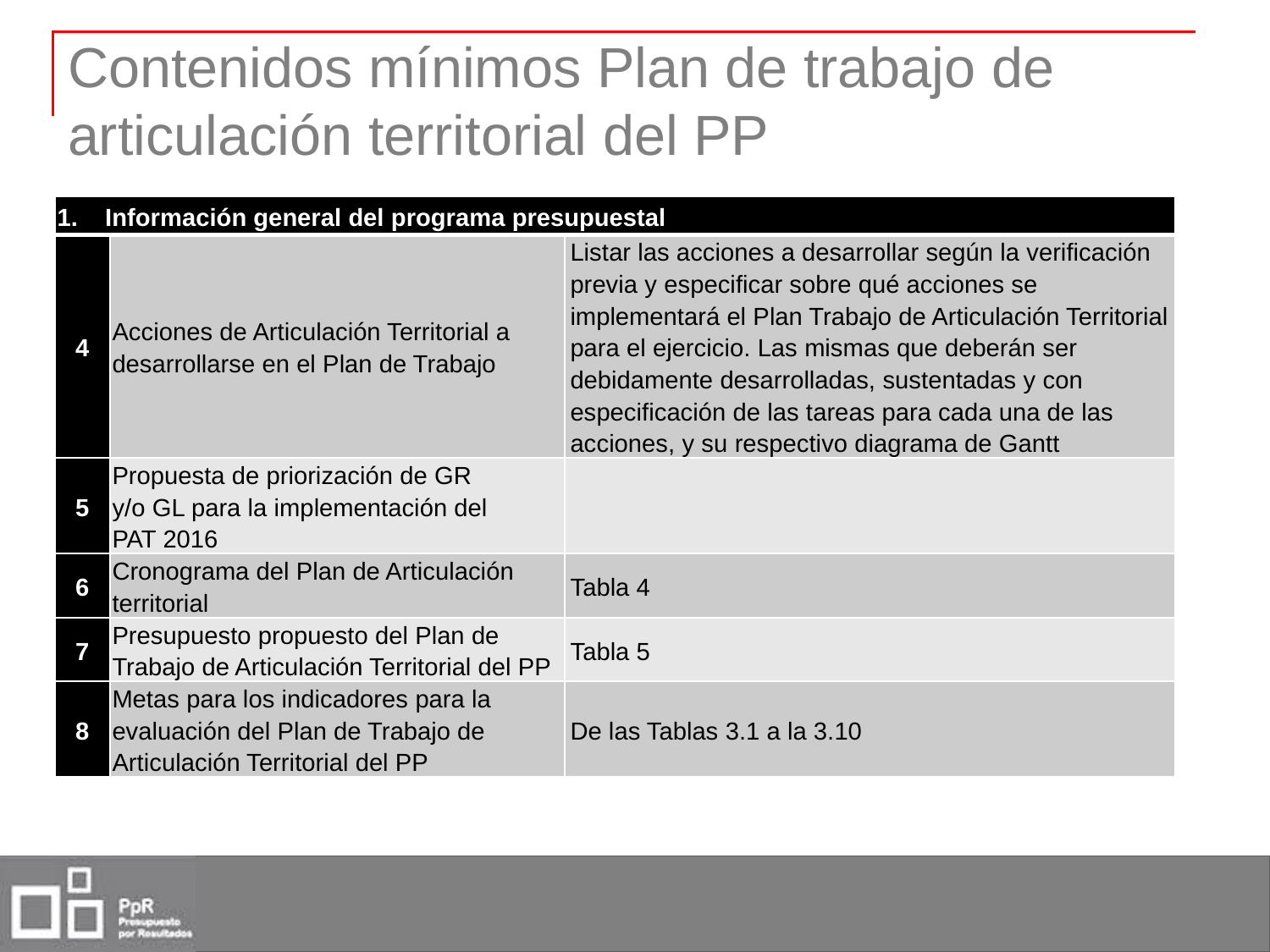

Contenidos mínimos Plan de trabajo de articulación territorial del PP
| Información general del programa presupuestal |  |  |
| --- | --- | --- |
| 4 | Acciones de Articulación Territorial a desarrollarse en el Plan de Trabajo | Listar las acciones a desarrollar según la verificación previa y especificar sobre qué acciones se implementará el Plan Trabajo de Articulación Territorial para el ejercicio. Las mismas que deberán ser debidamente desarrolladas, sustentadas y con especificación de las tareas para cada una de las acciones, y su respectivo diagrama de Gantt |
| 5 | Propuesta de priorización de GR y/o GL para la implementación del PAT 2016 |  |
| 6 | Cronograma del Plan de Articulación territorial | Tabla 4 |
| 7 | Presupuesto propuesto del Plan de Trabajo de Articulación Territorial del PP | Tabla 5 |
| 8 | Metas para los indicadores para la evaluación del Plan de Trabajo de Articulación Territorial del PP | De las Tablas 3.1 a la 3.10 |